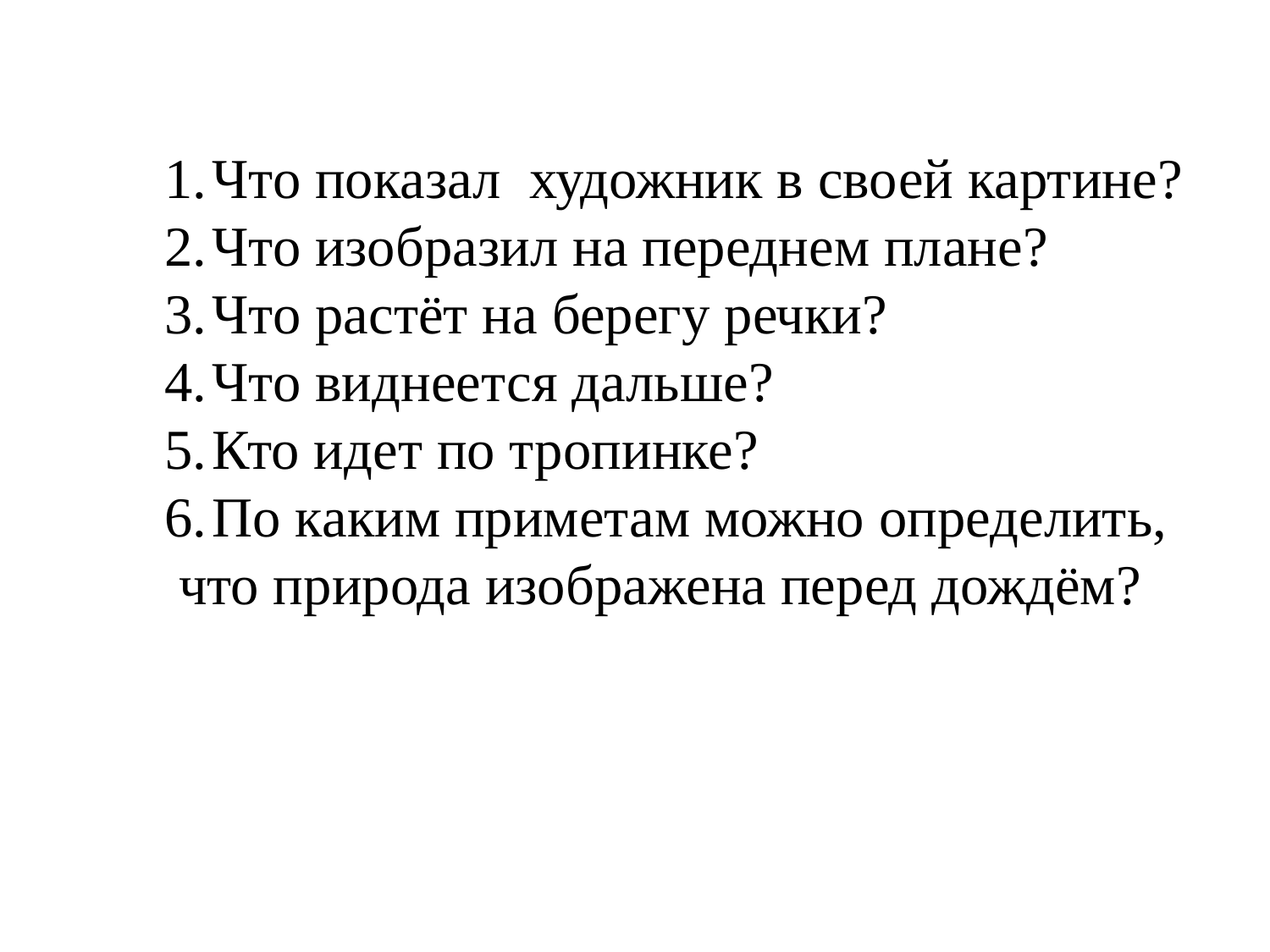

Что показал  художник в своей картине?
Что изобразил на переднем плане?
Что растёт на берегу речки?
Что виднеется дальше?
Кто идет по тропинке?
По каким приметам можно определить,
 что природа изображена перед дождём?